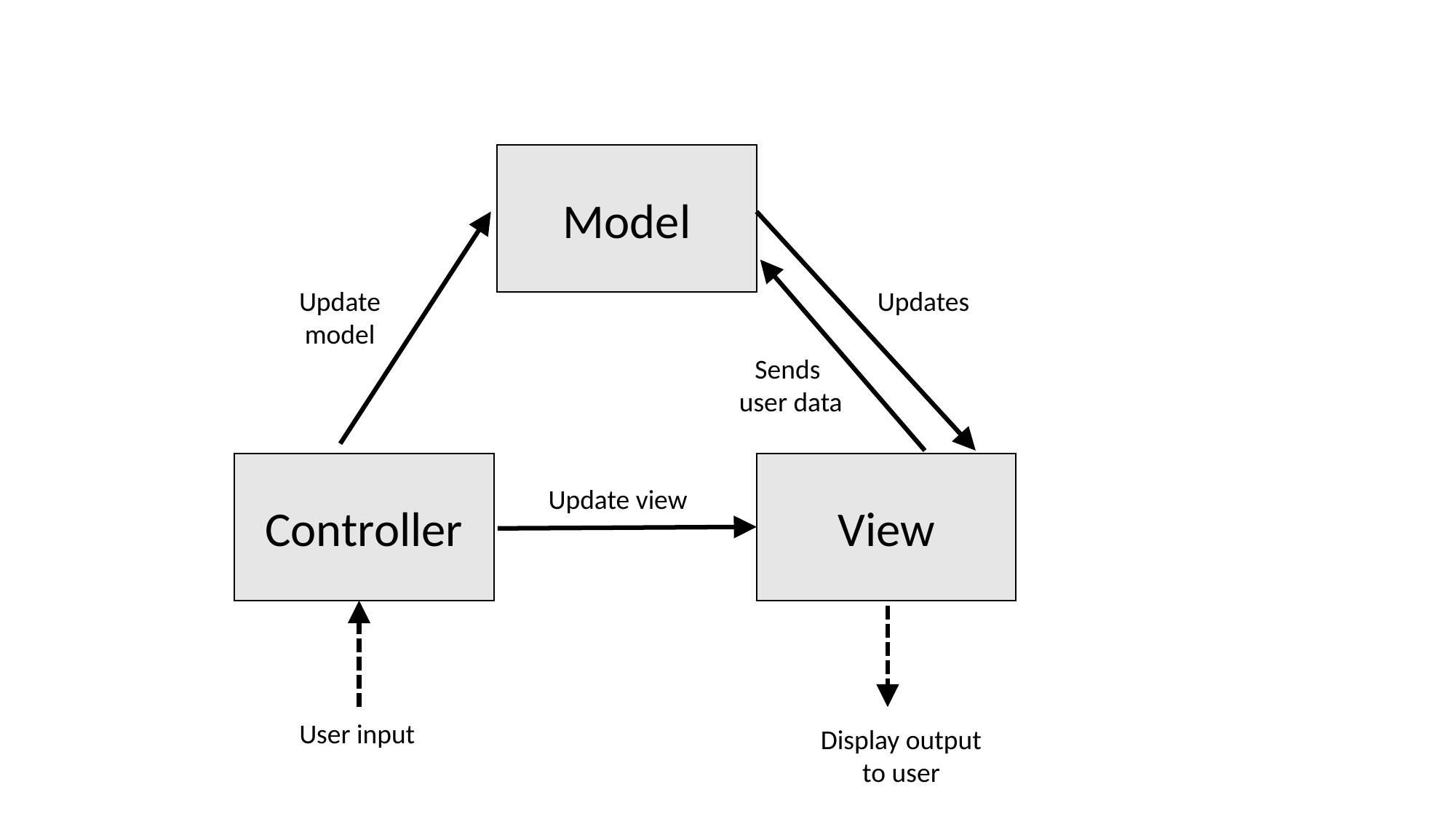

Model
Update
model
Updates
Sends
user data
Controller
View
Update view
User input
Display output
to user